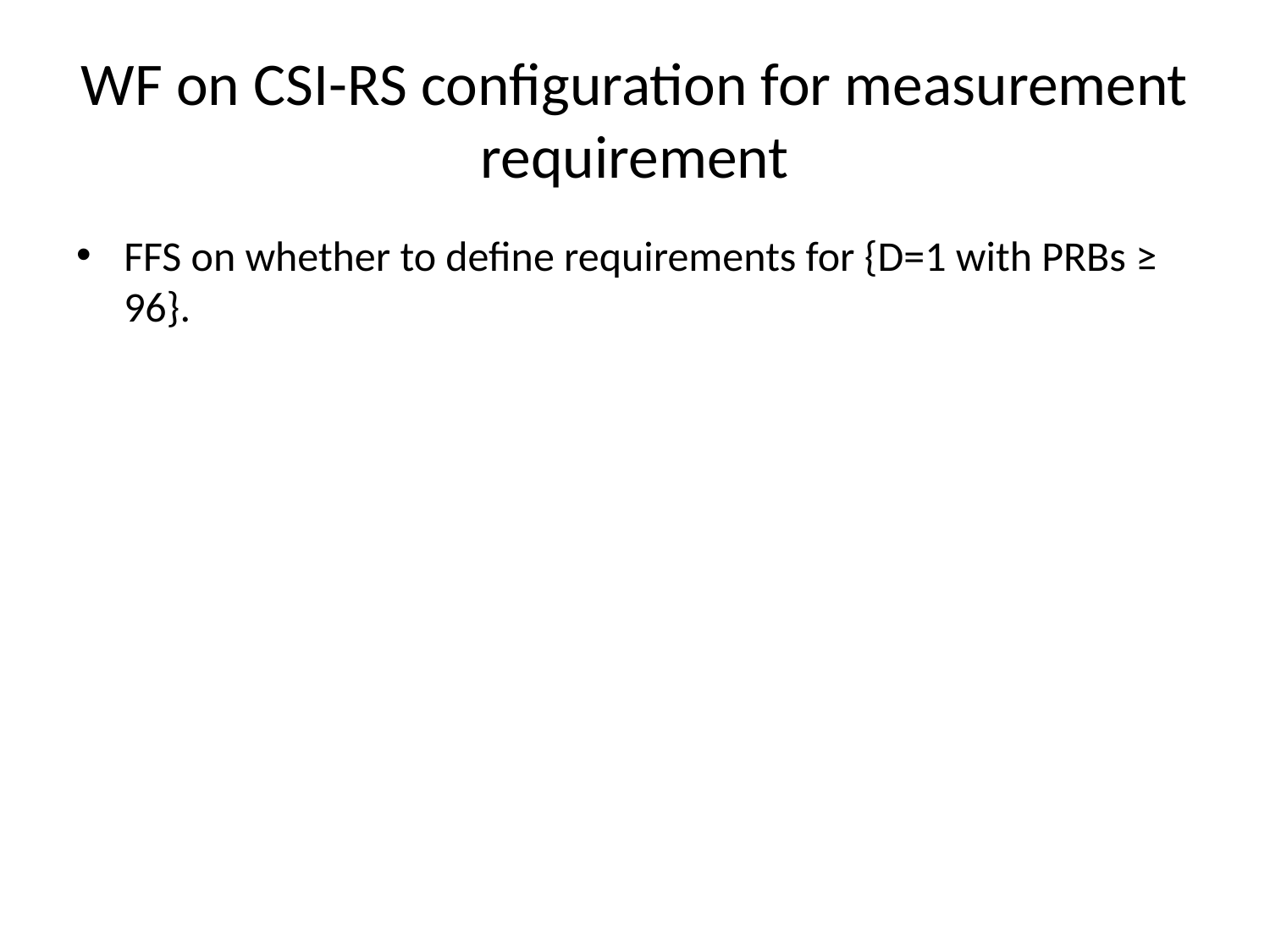

# WF on CSI-RS configuration for measurement requirement
FFS on whether to define requirements for {D=1 with PRBs ≥ 96}.